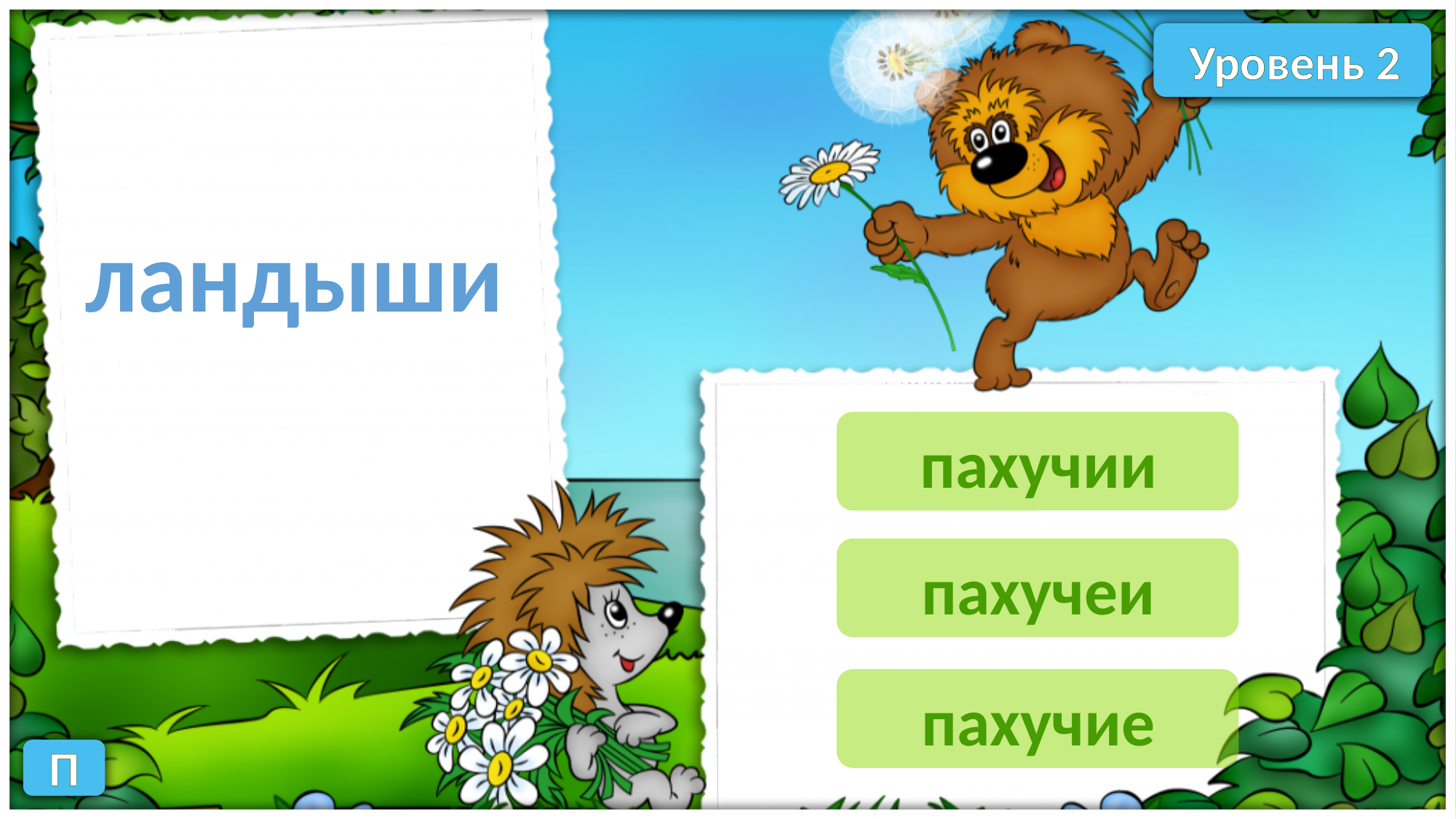

Уровень 2
ландыши

пахучии

пахучеи

пахучие
П